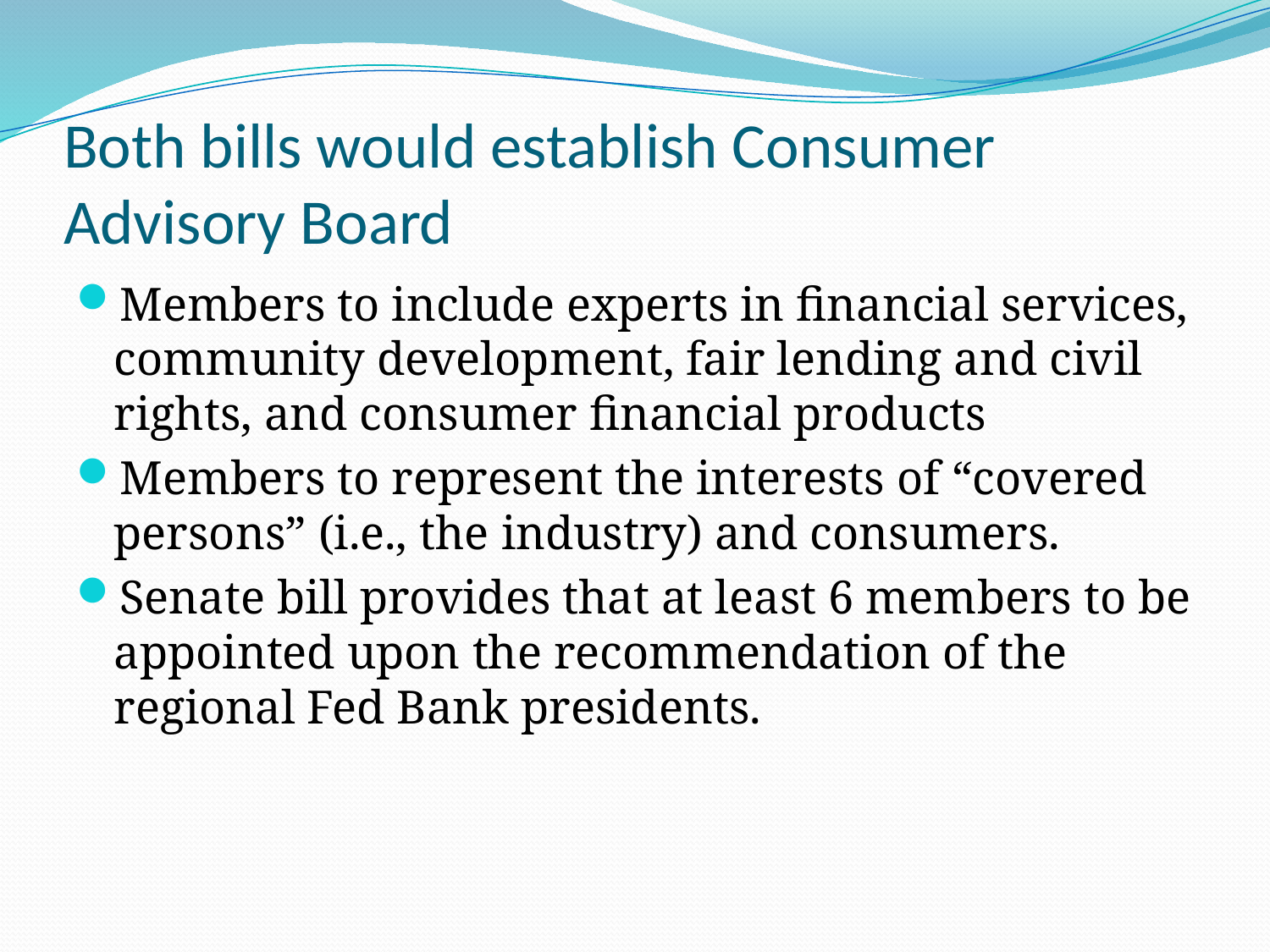

Both bills would establish Consumer Advisory Board
Members to include experts in financial services, community development, fair lending and civil rights, and consumer financial products
Members to represent the interests of “covered persons” (i.e., the industry) and consumers.
Senate bill provides that at least 6 members to be appointed upon the recommendation of the regional Fed Bank presidents.